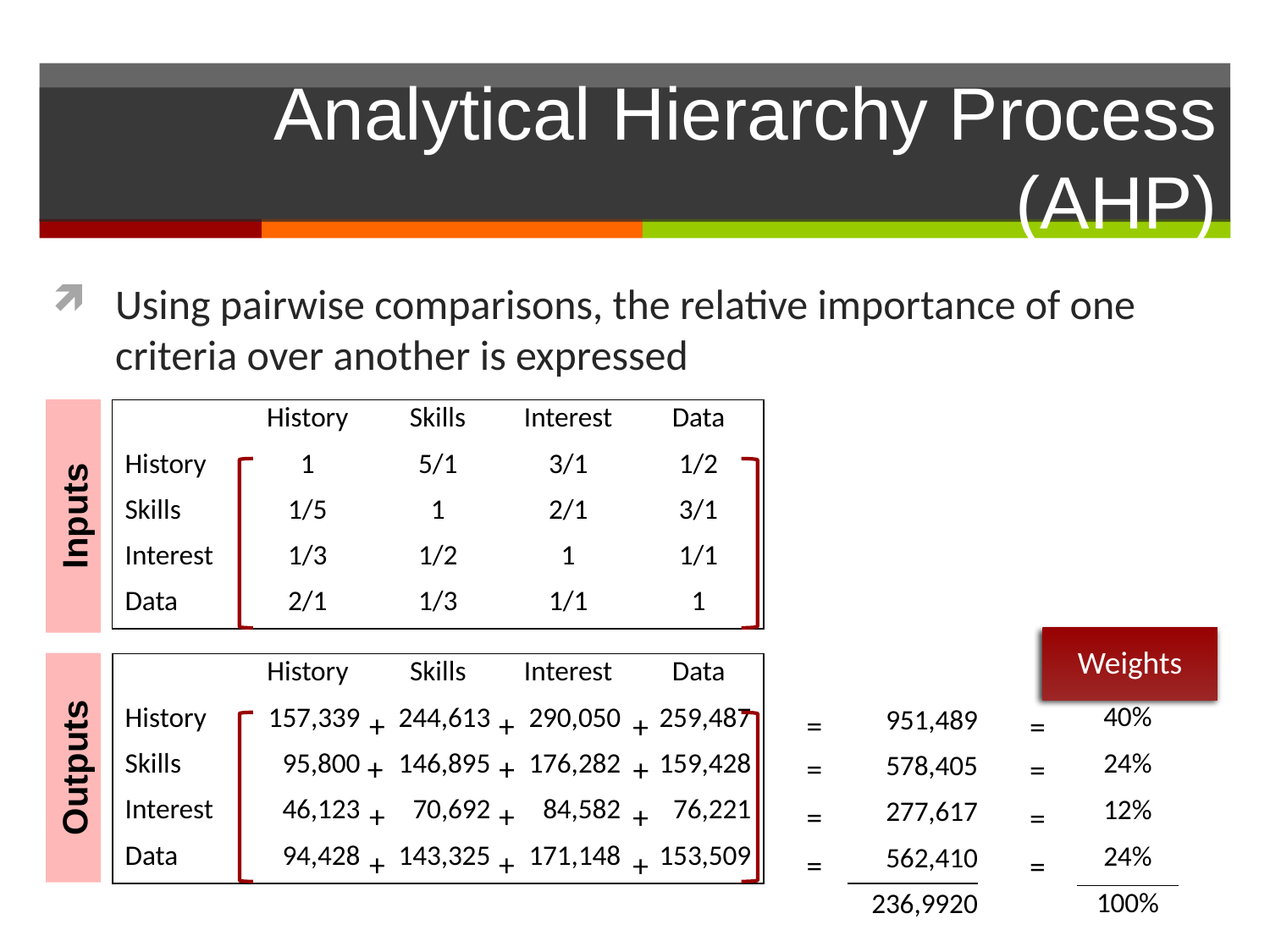

# Analytical Hierarchy Process (AHP)
Using pairwise comparisons, the relative importance of one criteria over another is expressed
|  | History | Skills | Interest | Data |
| --- | --- | --- | --- | --- |
| History | 1 | 5/1 | 3/1 | 1/2 |
| Skills | 1/5 | 1 | 2/1 | 3/1 |
| Interest | 1/3 | 1/2 | 1 | 1/1 |
| Data | 2/1 | 1/3 | 1/1 | 1 |

Inputs

Weights
|  |
| --- |
| 951,489 |
| 578,405 |
| 277,617 |
| 562,410 |
| 236,9920 |
|  |
| --- |
| 40% |
| 24% |
| 12% |
| 24% |
| 100% |
|  | History | Skills | Interest | Data |
| --- | --- | --- | --- | --- |
| History | 157,339 | 244,613 | 290,050 | 259,487 |
| Skills | 95,800 | 146,895 | 176,282 | 159,428 |
| Interest | 46,123 | 70,692 | 84,582 | 76,221 |
| Data | 94,428 | 143,325 | 171,148 | 153,509 |
=
+
+
+
=

Outputs
+
+
=
+
=
+
+
+
=
=
+
+
=
+
=